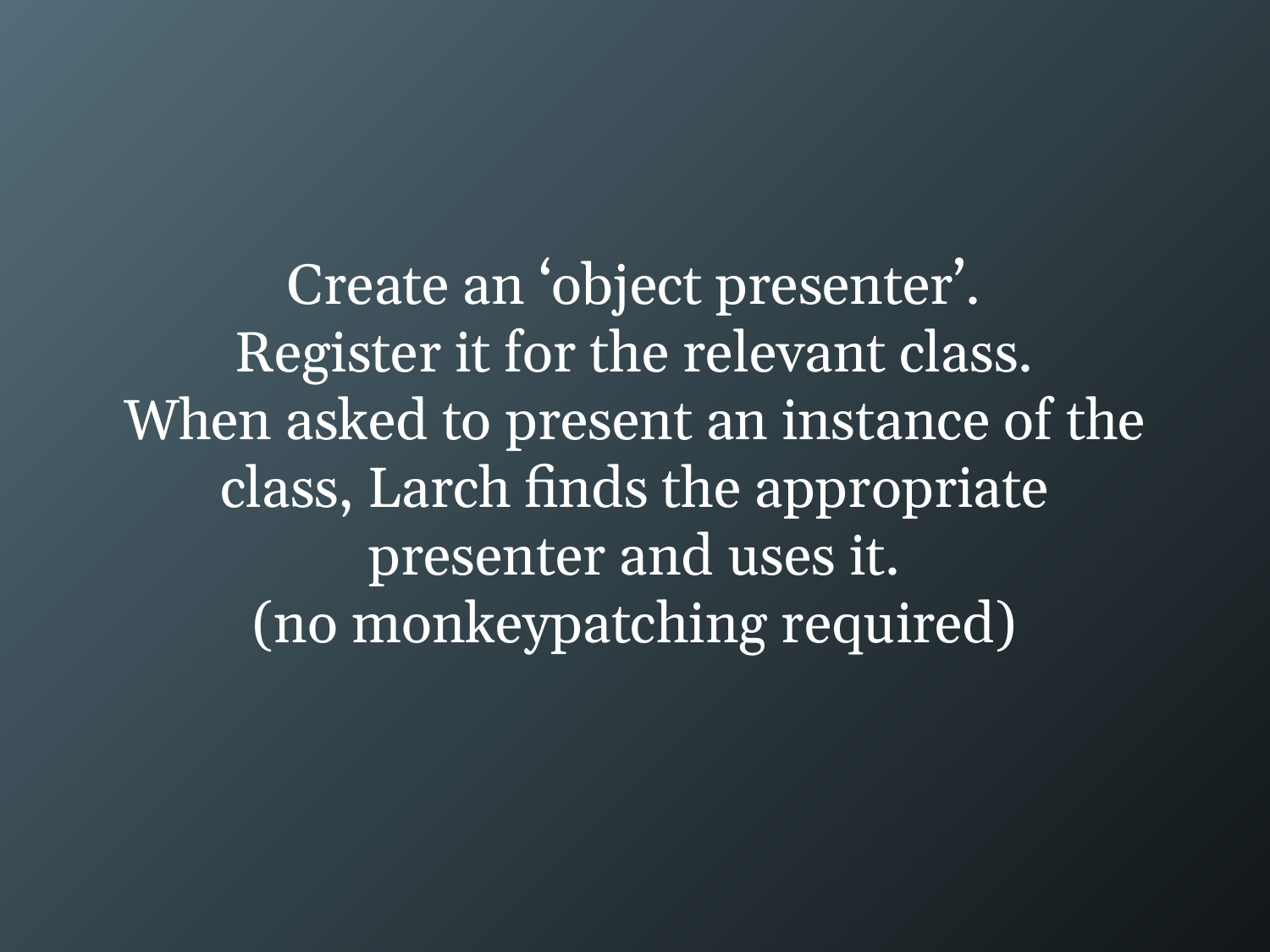

# Create an ‘object presenter’. Register it for the relevant class. When asked to present an instance of the class, Larch finds the appropriate presenter and uses it. (no monkeypatching required)